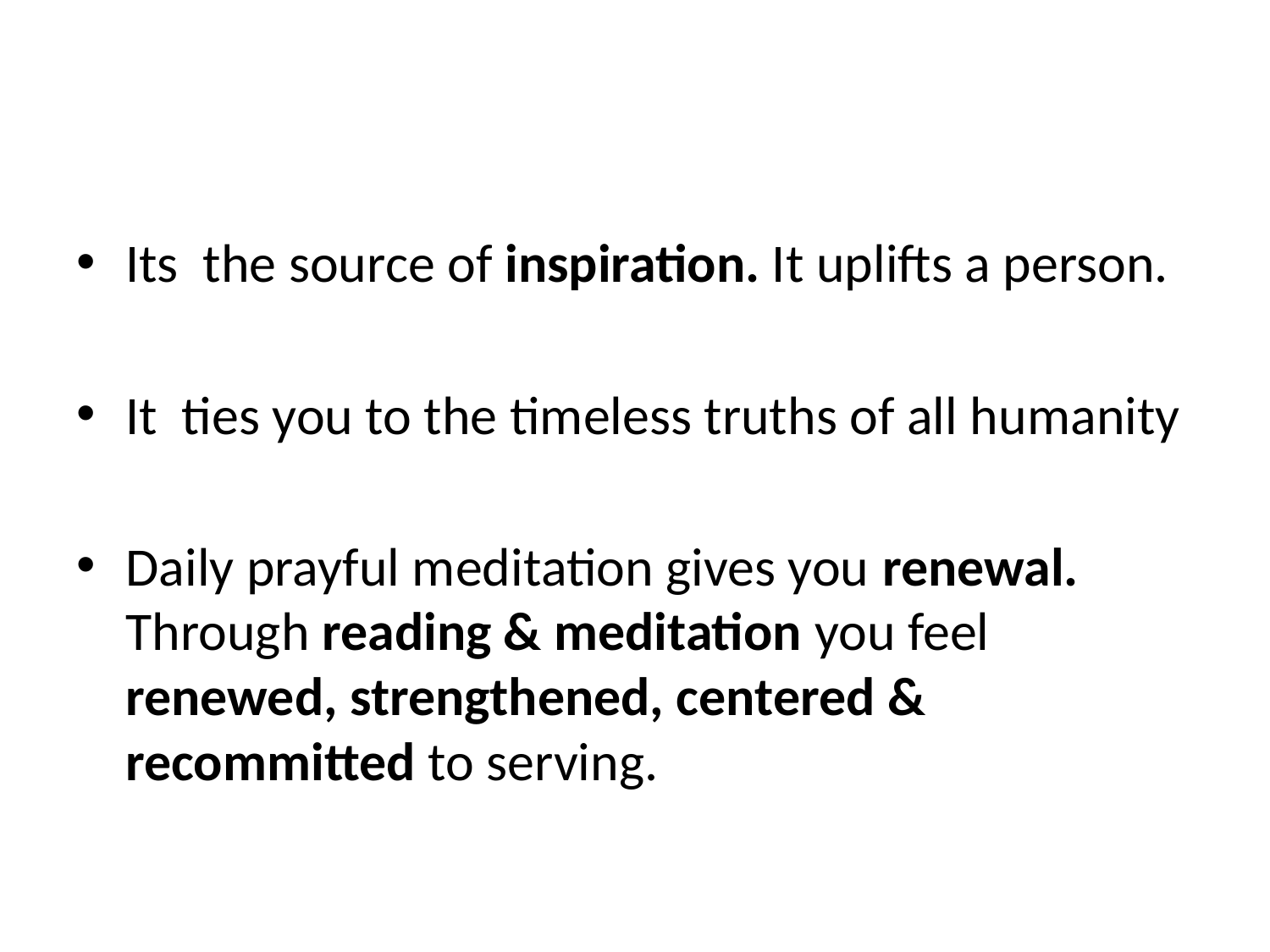

#
Its  the source of inspiration. It uplifts a person.

It  ties you to the timeless truths of all humanity

Daily prayful meditation gives you renewal. Through reading & meditation you feel renewed, strengthened, centered & recommitted to serving.